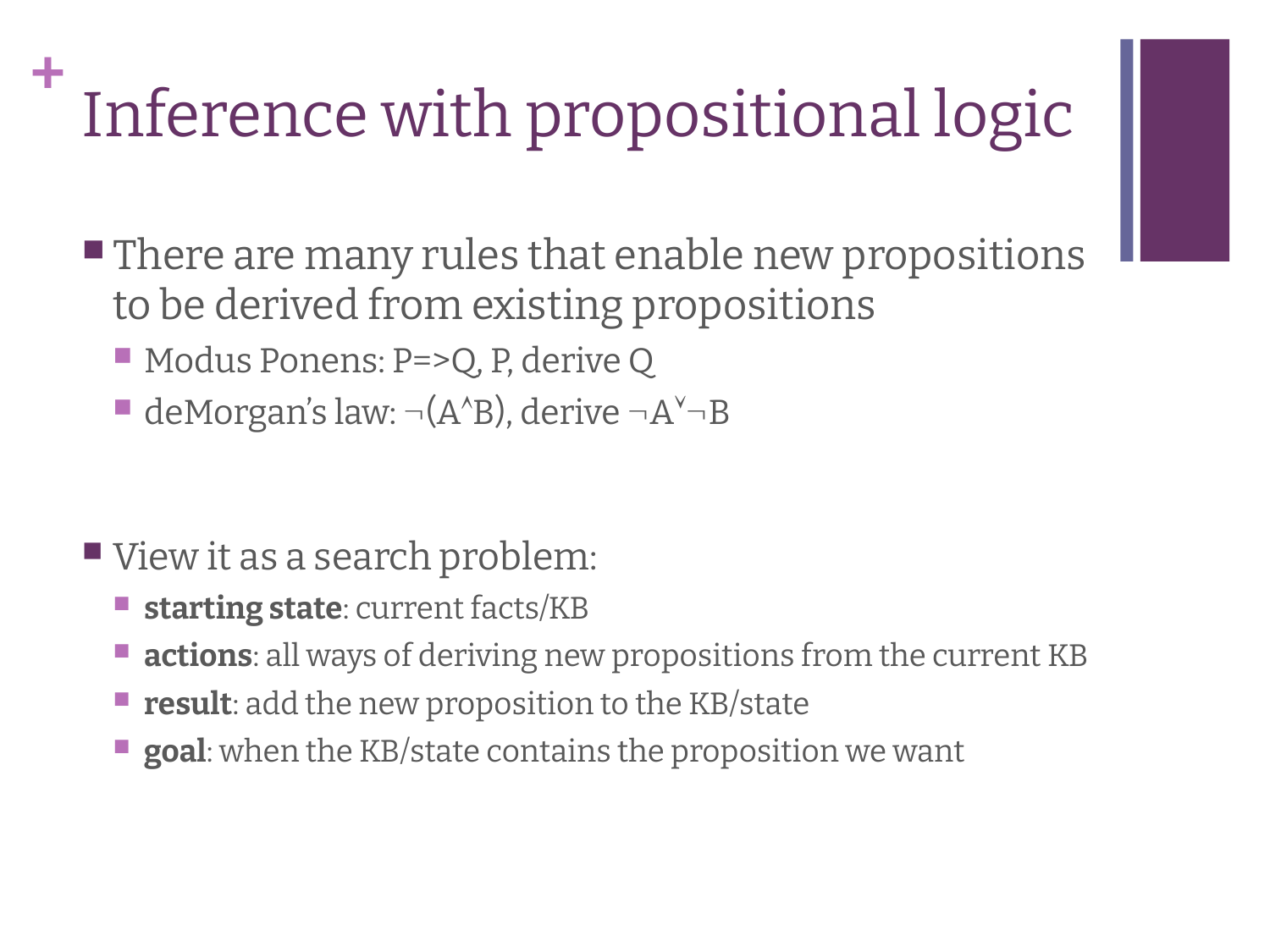

# Inference with propositional logic
There are many rules that enable new propositions to be derived from existing propositions
Modus Ponens: P=>Q, P, derive Q
deMorgan’s law: ¬(A∧B), derive ¬A∨¬B

View it as a search problem:
starting state: current facts/KB
actions: all ways of deriving new propositions from the current KB
result: add the new proposition to the KB/state
goal: when the KB/state contains the proposition we want